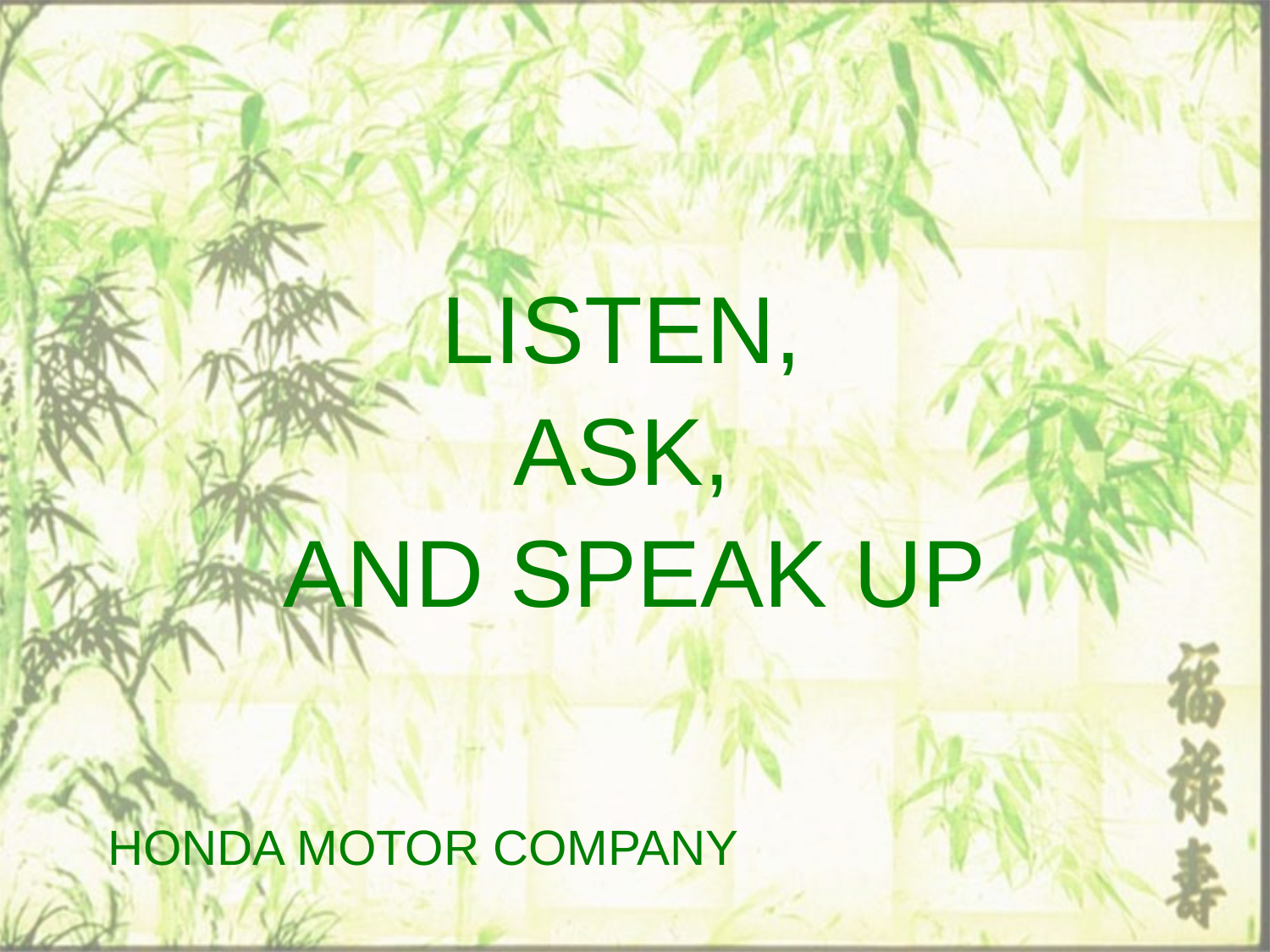

LISTEN,
ASK,
AND SPEAK UP

HONDA MOTOR COMPANY